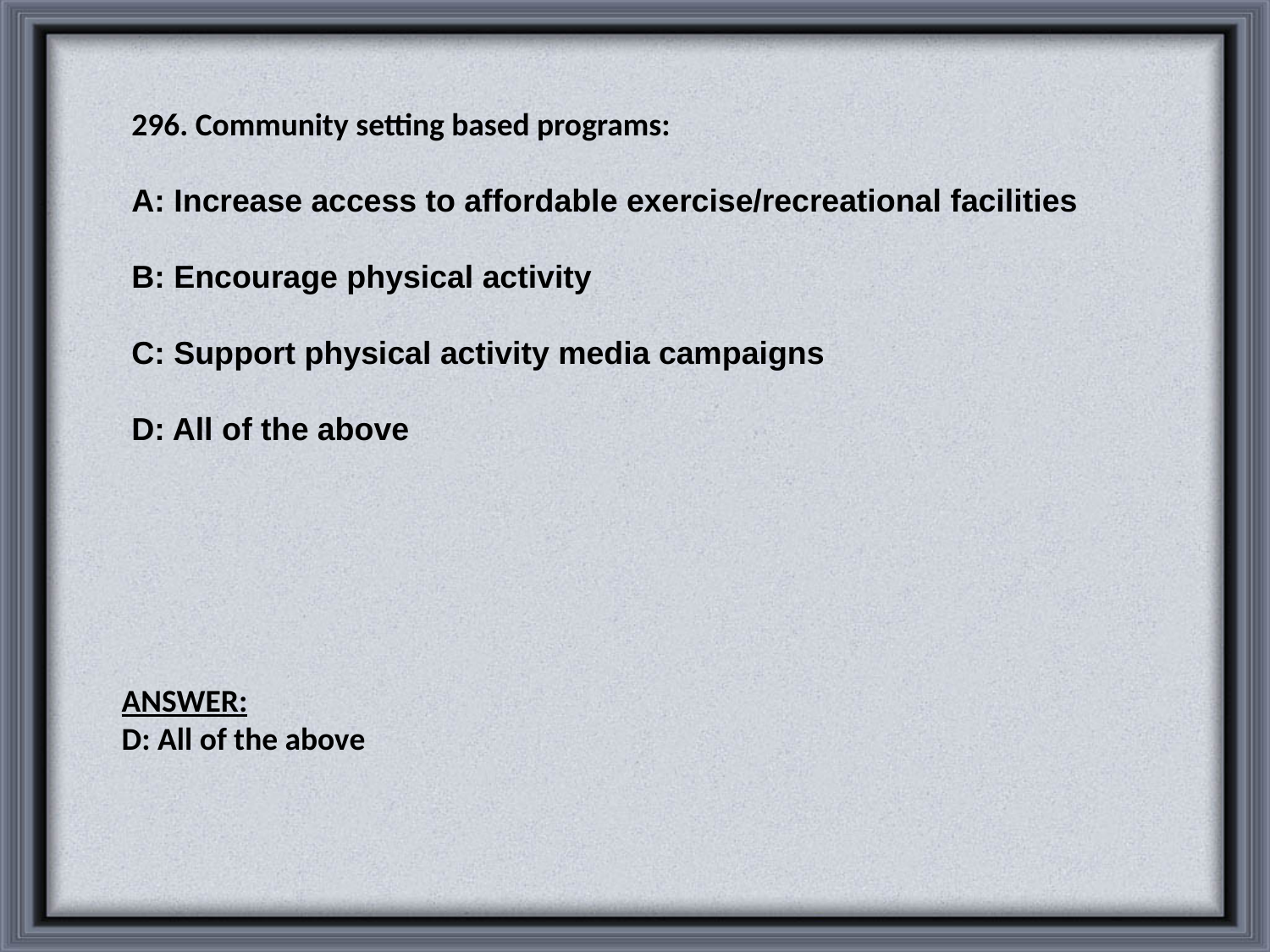

296. Community setting based programs:

A: Increase access to affordable exercise/recreational facilities

B: Encourage physical activity

C: Support physical activity media campaigns

D: All of the above

ANSWER:
D: All of the above